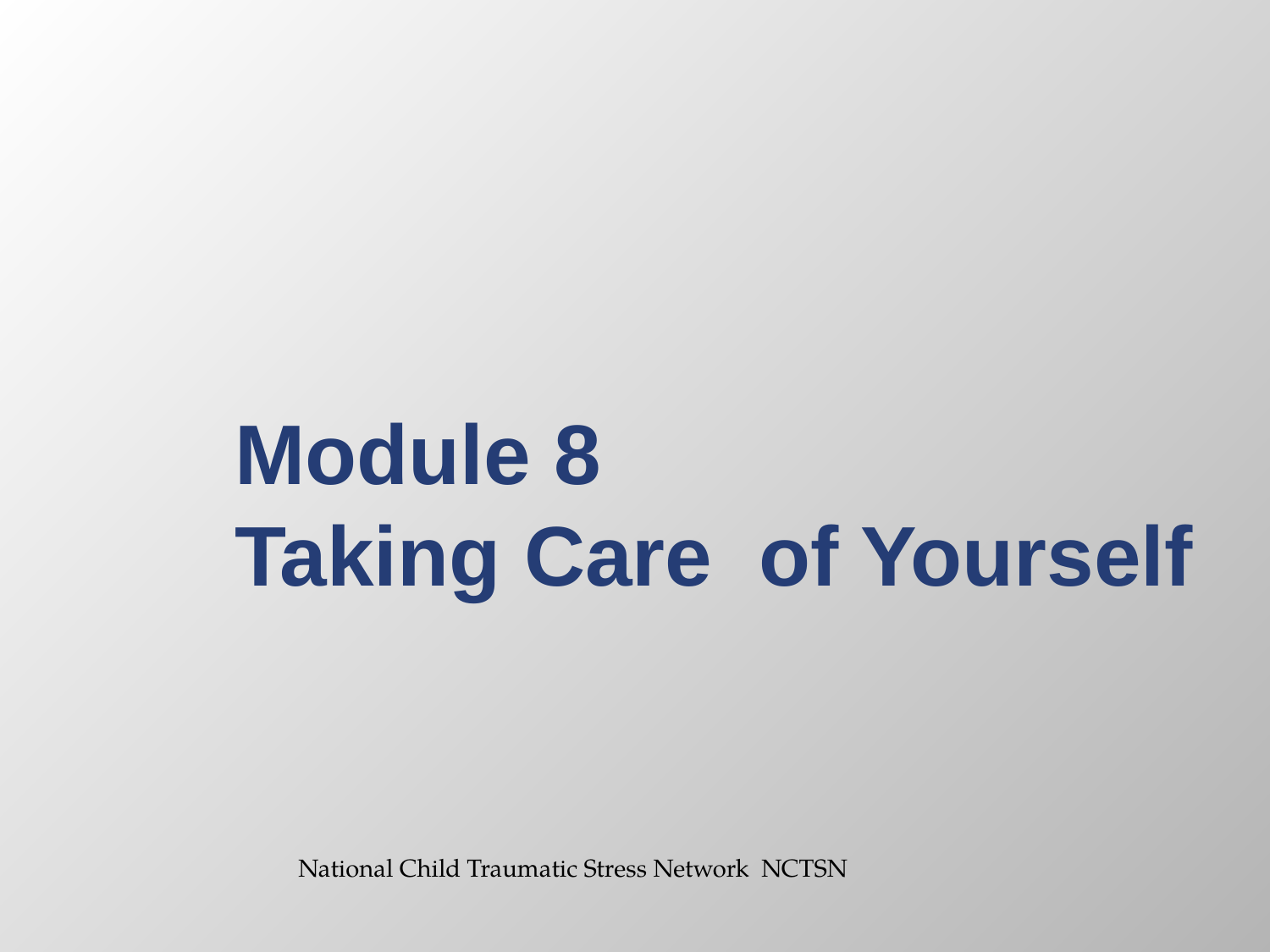

# Module 8 Taking Care  of Yourself
National Child Traumatic Stress Network  NCTSN